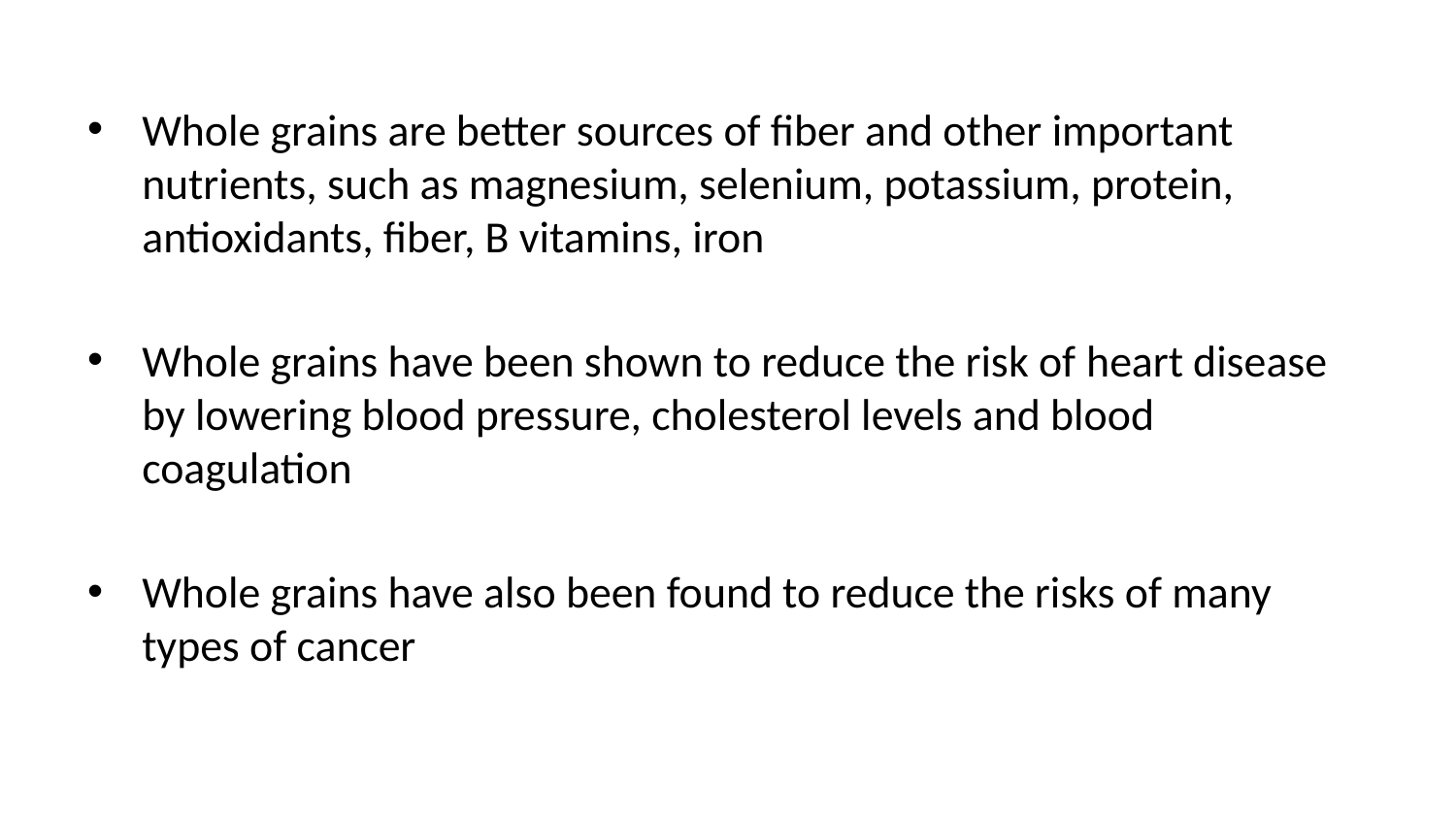

Whole grains are better sources of fiber and other important nutrients, such as magnesium, selenium, potassium, protein, antioxidants, fiber, B vitamins, iron

Whole grains have been shown to reduce the risk of heart disease by lowering blood pressure, cholesterol levels and blood coagulation

Whole grains have also been found to reduce the risks of many types of cancer